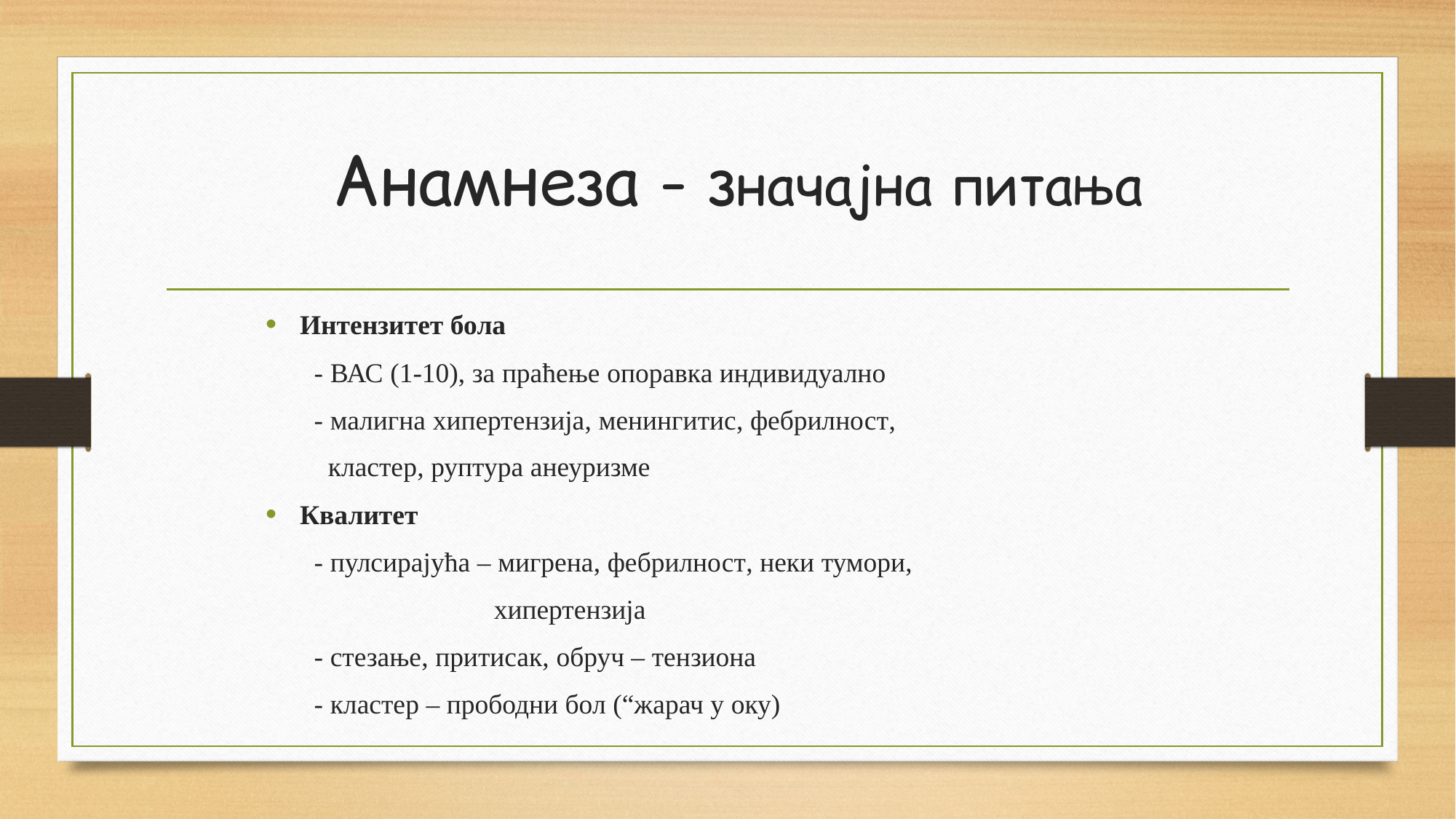

# Анамнеза - значајна питања

Интензитет бола
       - ВАС (1-10), за праћење опоравка индивидуално
       - малигна хипертензија, менингитис, фебрилност,
         кластер, руптура анеуризме
Квалитет
       - пулсирајућа – мигрена, фебрилност, неки тумори,
                                 хипертензија
       - стезање, притисак, обруч – тензиона
       - кластер – прободни бол (“жарач у оку)